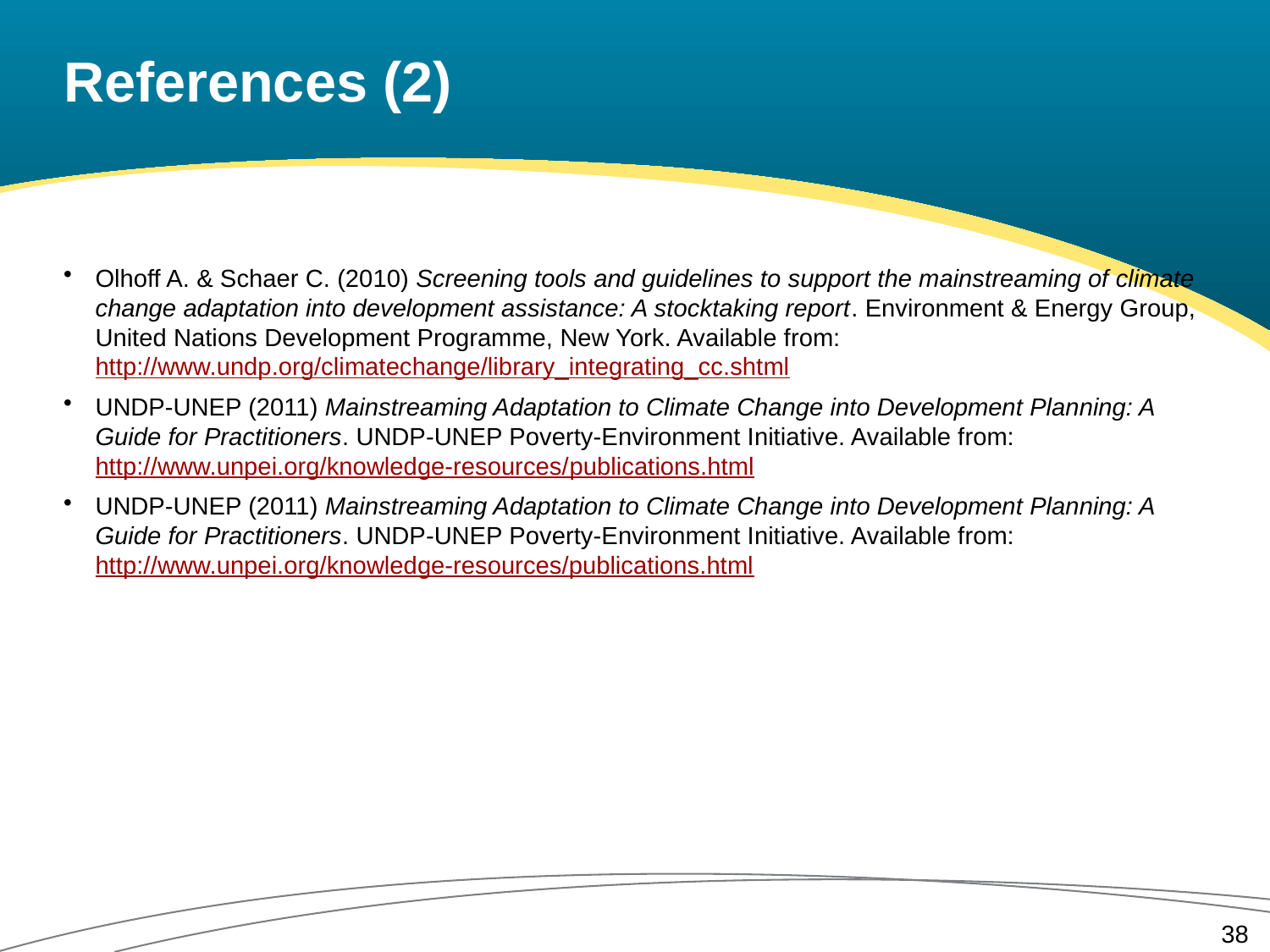

# References (2)

Olhoff A. & Schaer C. (2010) Screening tools and guidelines to support the mainstreaming of climate change adaptation into development assistance: A stocktaking report. Environment & Energy Group, United Nations Development Programme, New York. Available from: http://www.undp.org/climatechange/library_integrating_cc.shtml
UNDP-UNEP (2011) Mainstreaming Adaptation to Climate Change into Development Planning: A Guide for Practitioners. UNDP-UNEP Poverty-Environment Initiative. Available from: http://www.unpei.org/knowledge-resources/publications.html
UNDP-UNEP (2011) Mainstreaming Adaptation to Climate Change into Development Planning: A Guide for Practitioners. UNDP-UNEP Poverty-Environment Initiative. Available from: http://www.unpei.org/knowledge-resources/publications.html
38